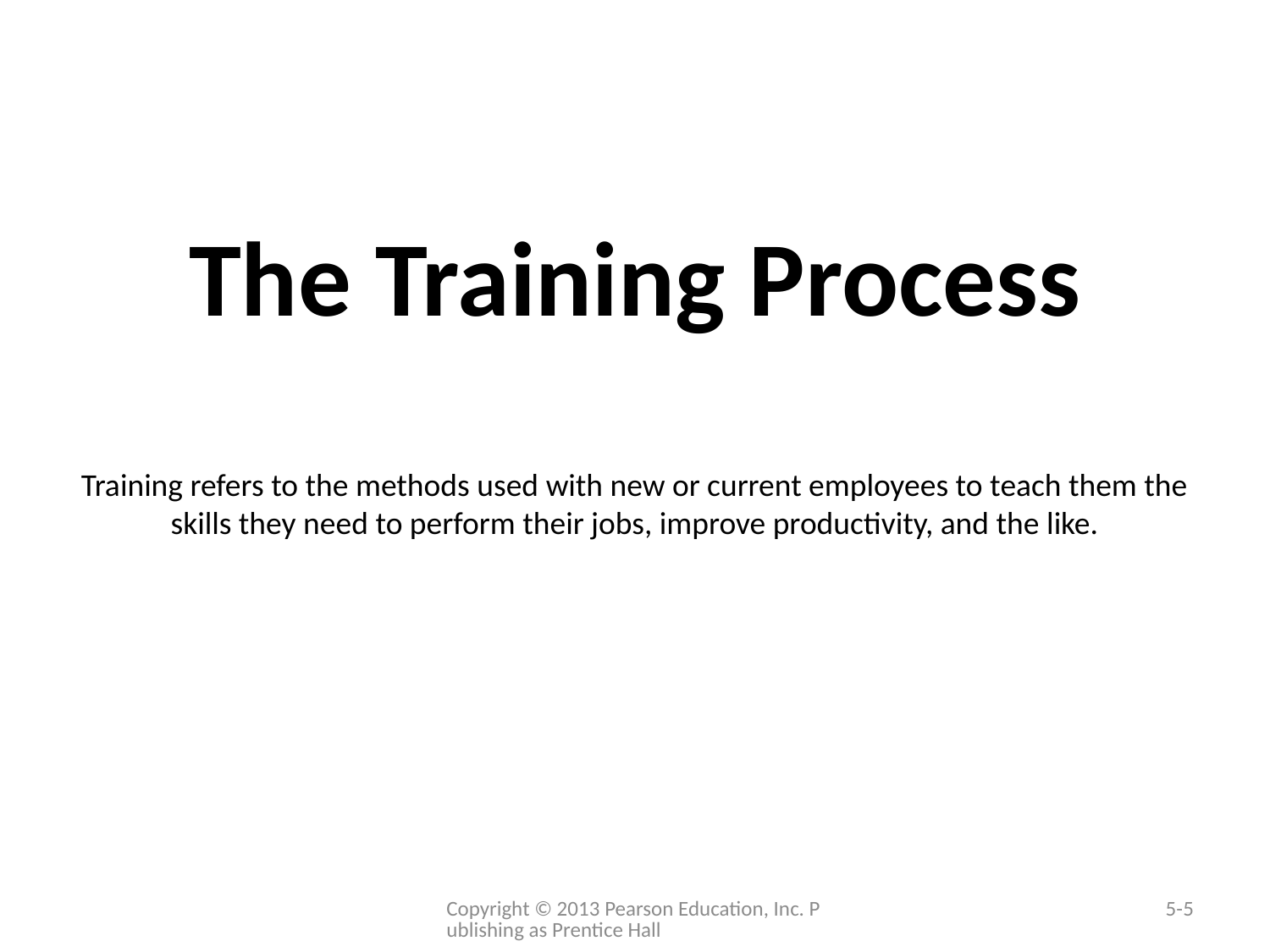

# The Training Process Training refers to the methods used with new or current employees to teach them the skills they need to perform their jobs, improve productivity, and the like.
Copyright © 2013 Pearson Education, Inc. Publishing as Prentice Hall
5-5